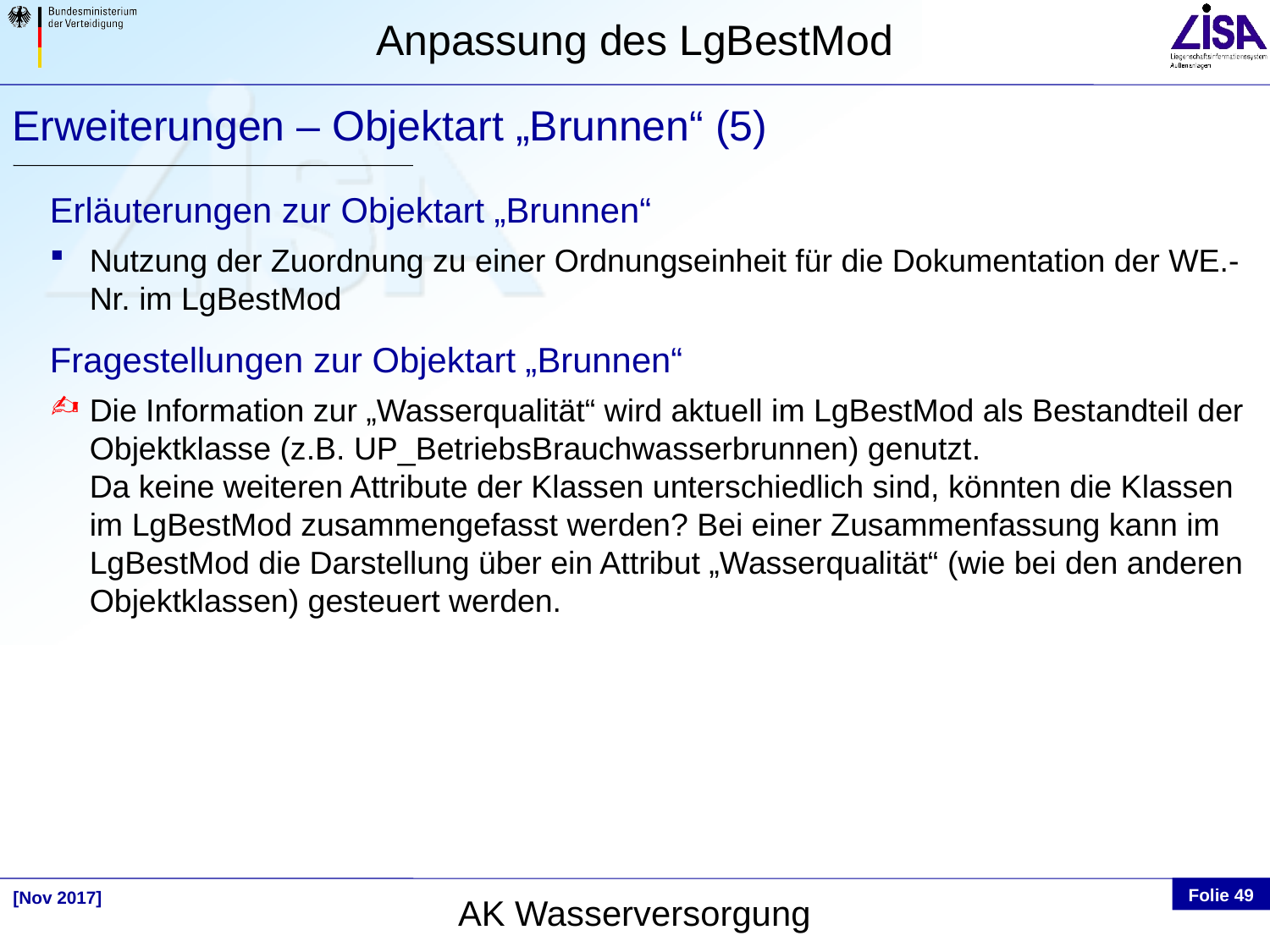

Erweiterungen – Objektart „Brunnen“ (5)

Erläuterungen zur Objektart „Brunnen“
Nutzung der Zuordnung zu einer Ordnungseinheit für die Dokumentation der WE.-Nr. im LgBestMod
Fragestellungen zur Objektart „Brunnen“
Die Information zur „Wasserqualität“ wird aktuell im LgBestMod als Bestandteil der Objektklasse (z.B. UP_BetriebsBrauchwasserbrunnen) genutzt.
Da keine weiteren Attribute der Klassen unterschiedlich sind, könnten die Klassen im LgBestMod zusammengefasst werden? Bei einer Zusammenfassung kann im LgBestMod die Darstellung über ein Attribut „Wasserqualität“ (wie bei den anderen Objektklassen) gesteuert werden.